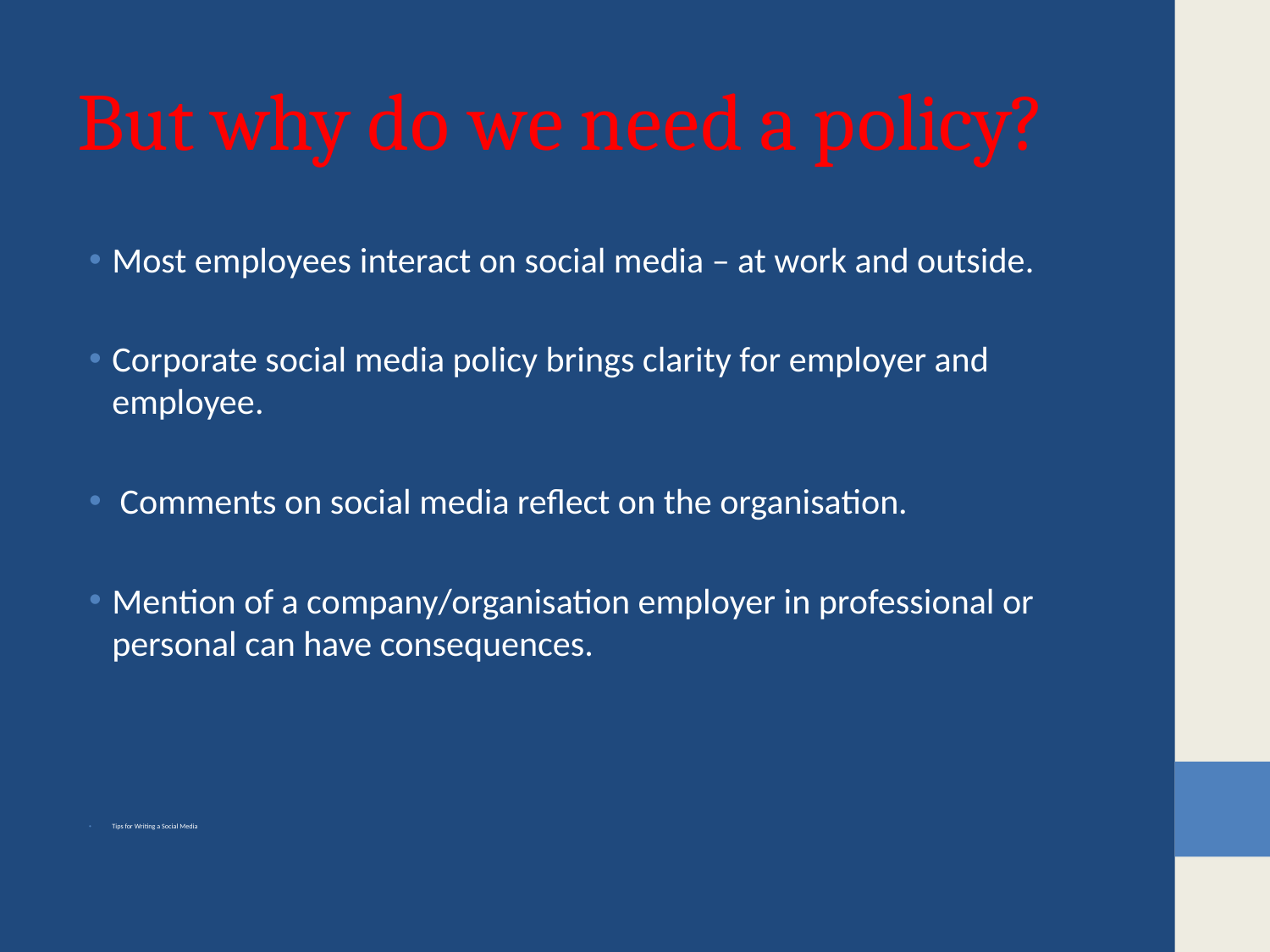

# But why do we need a policy?

Most employees interact on social media – at work and outside.

Corporate social media policy brings clarity for employer and employee.

 Comments on social media reflect on the organisation.

Mention of a company/organisation employer in professional or personal can have consequences.

Tips for Writing a Social Media